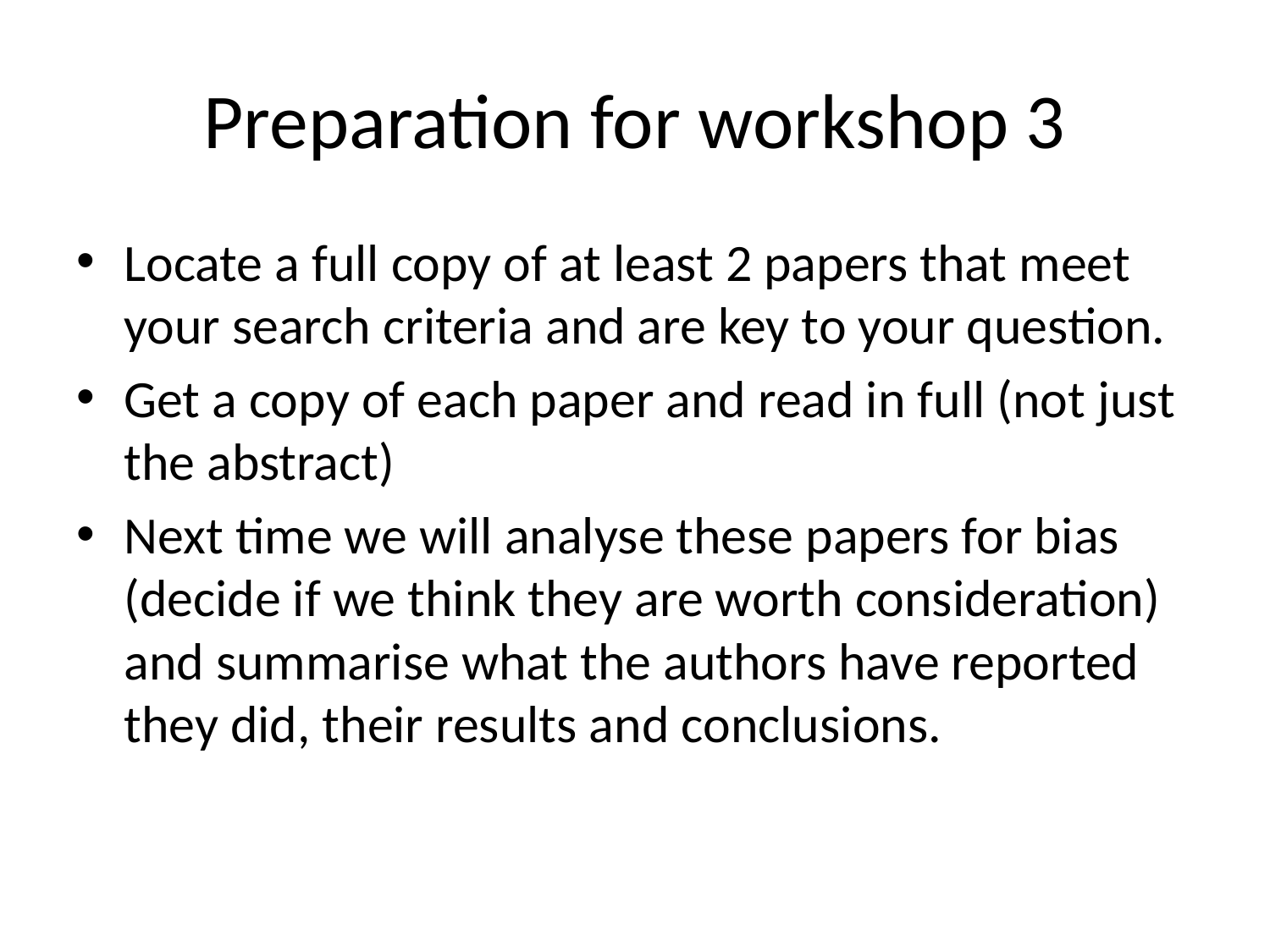

# Preparation for workshop 3
Locate a full copy of at least 2 papers that meet your search criteria and are key to your question.
Get a copy of each paper and read in full (not just the abstract)
Next time we will analyse these papers for bias (decide if we think they are worth consideration) and summarise what the authors have reported they did, their results and conclusions.